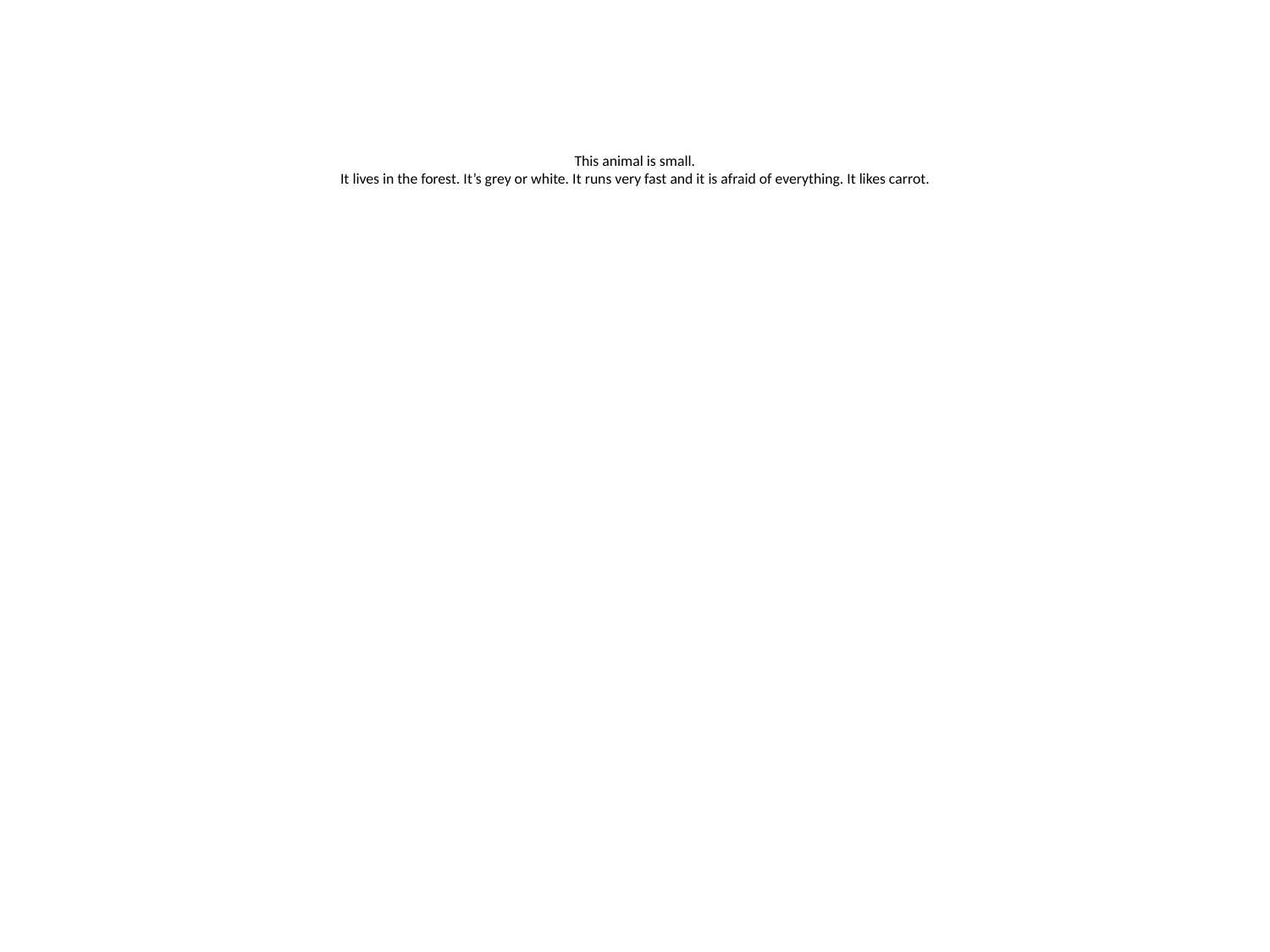

# This animal is small. It lives in the forest. It’s grey or white. It runs very fast and it is afraid of everything. It likes carrot.